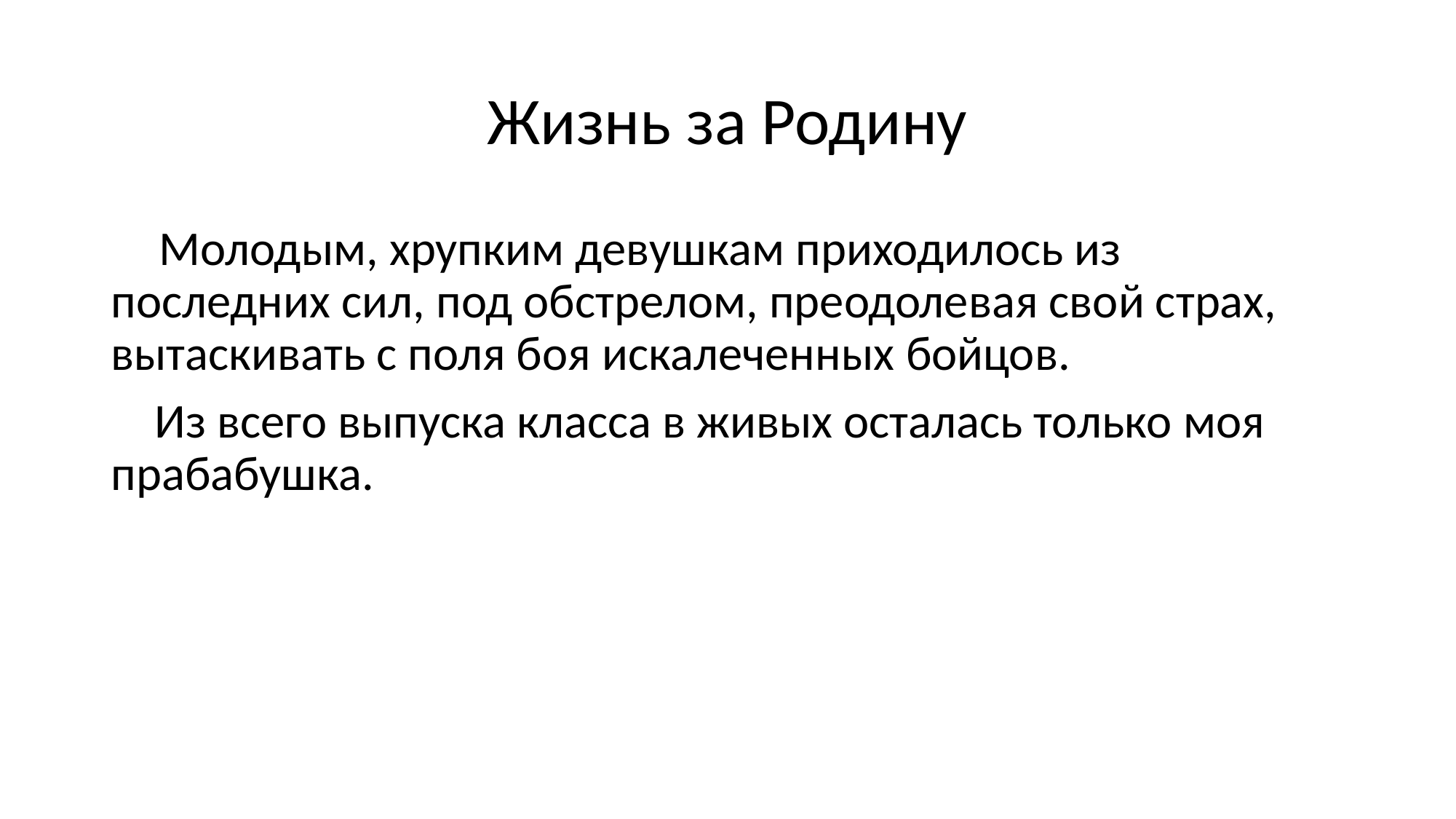

# Жизнь за Родину
     Молодым, хрупким девушкам приходилось из последних сил, под обстрелом, преодолевая свой страх, вытаскивать с поля боя искалеченных бойцов.
    Из всего выпуска класса в живых осталась только моя прабабушка.